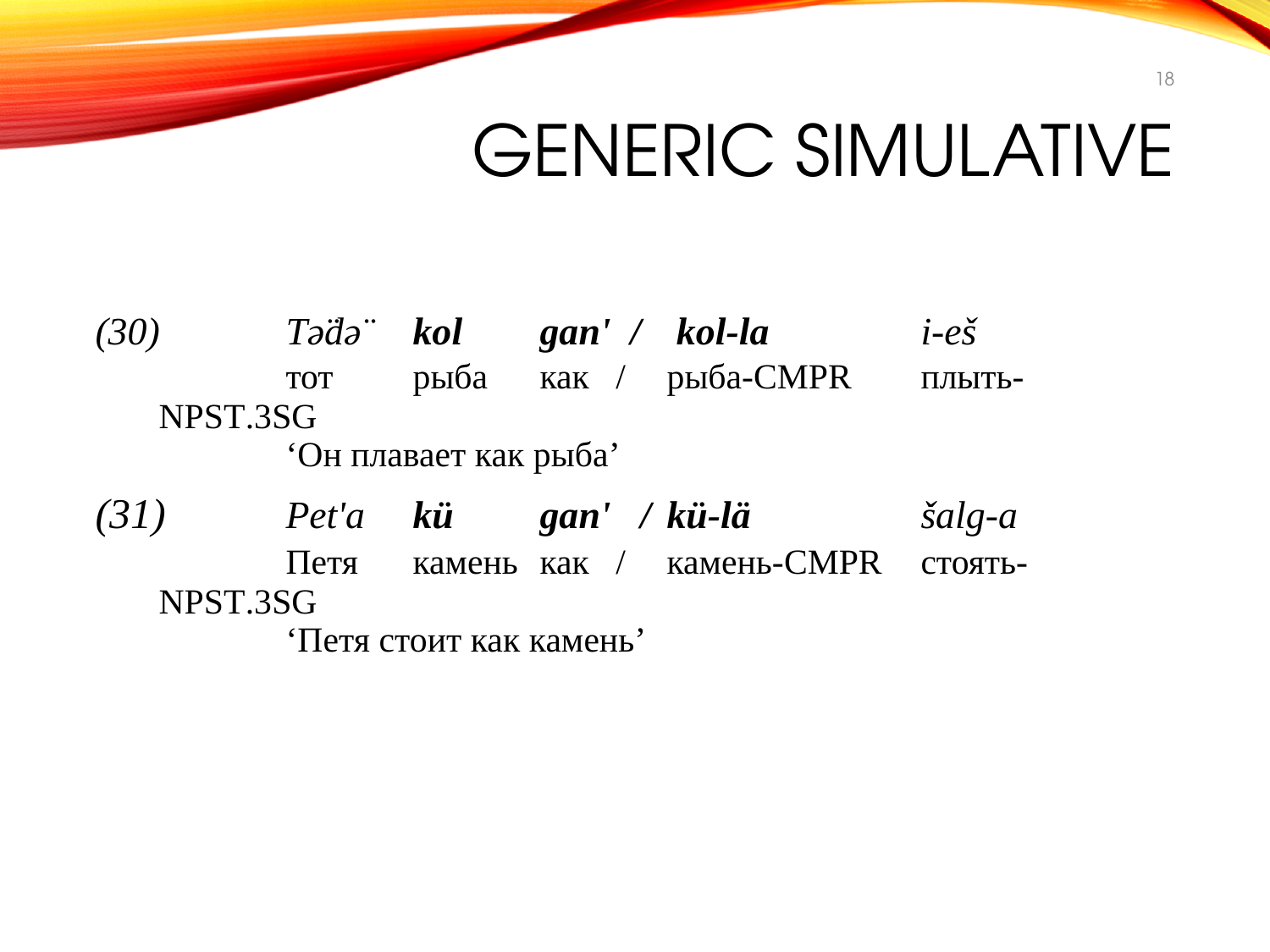

18
# Generic simulative
 	Tə̈də̈ 	kol 	gan'  /	 kol-la 		i-eš
	тот 	рыба 	как   / 	рыба-cmpr	плыть-npst.3sg
	‘Он плавает как рыба’
 	Pet'a 	kü 	gan'   / 	kü-lä 		šalg-a
	Петя 	камень 	как   / 	камень-cmpr 	стоять-npst.3sg
	‘Петя стоит как камень’